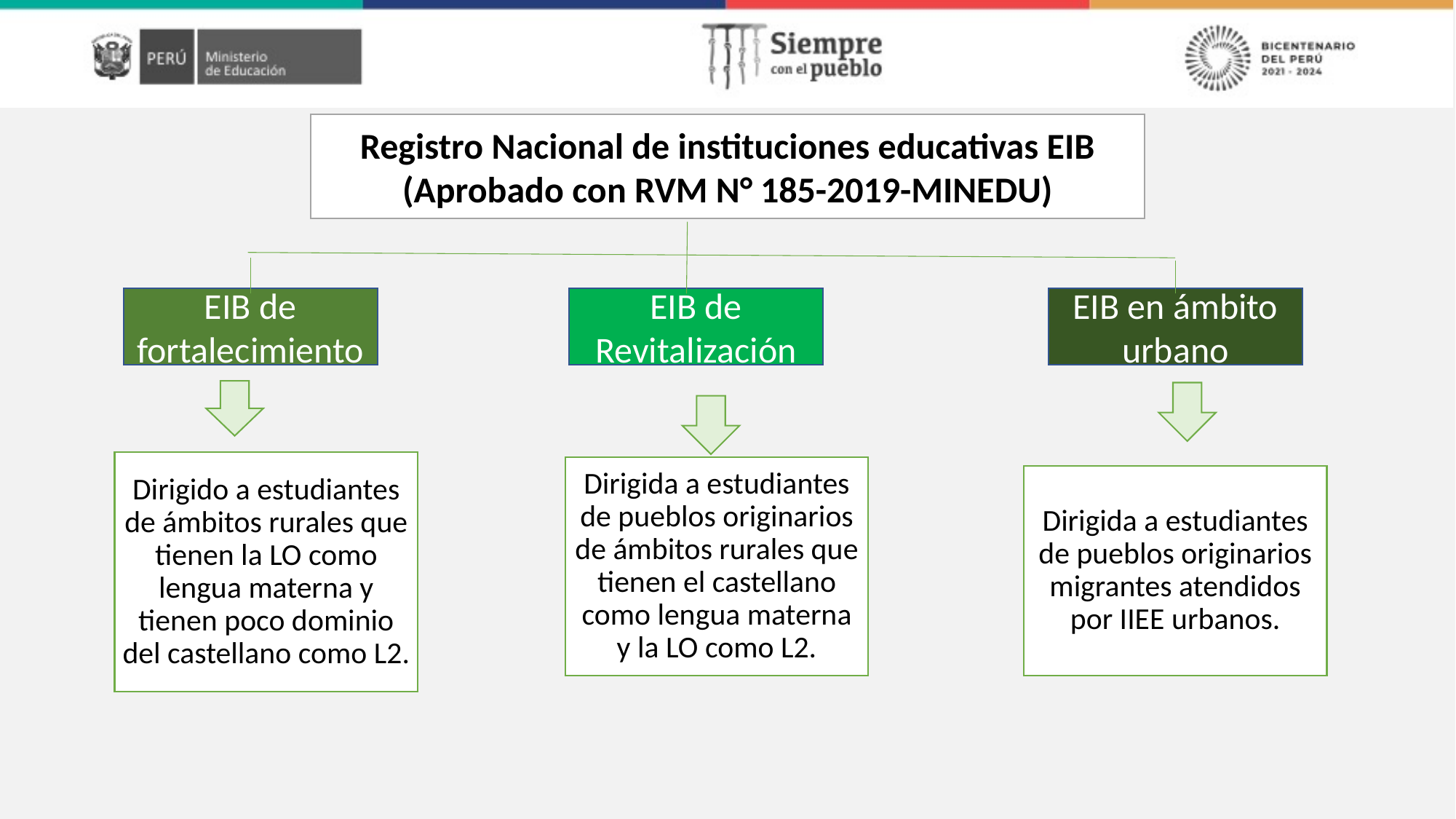

Registro Nacional de instituciones educativas EIB (Aprobado con RVM N° 185-2019-MINEDU)
EIB de fortalecimiento
EIB de Revitalización
EIB en ámbito urbano

Dirigido a estudiantes de ámbitos rurales que tienen la LO como lengua materna y tienen poco dominio del castellano como L2.
Dirigida a estudiantes de pueblos originarios de ámbitos rurales que tienen el castellano como lengua materna y la LO como L2.
Dirigida a estudiantes de pueblos originarios migrantes atendidos por IIEE urbanos.